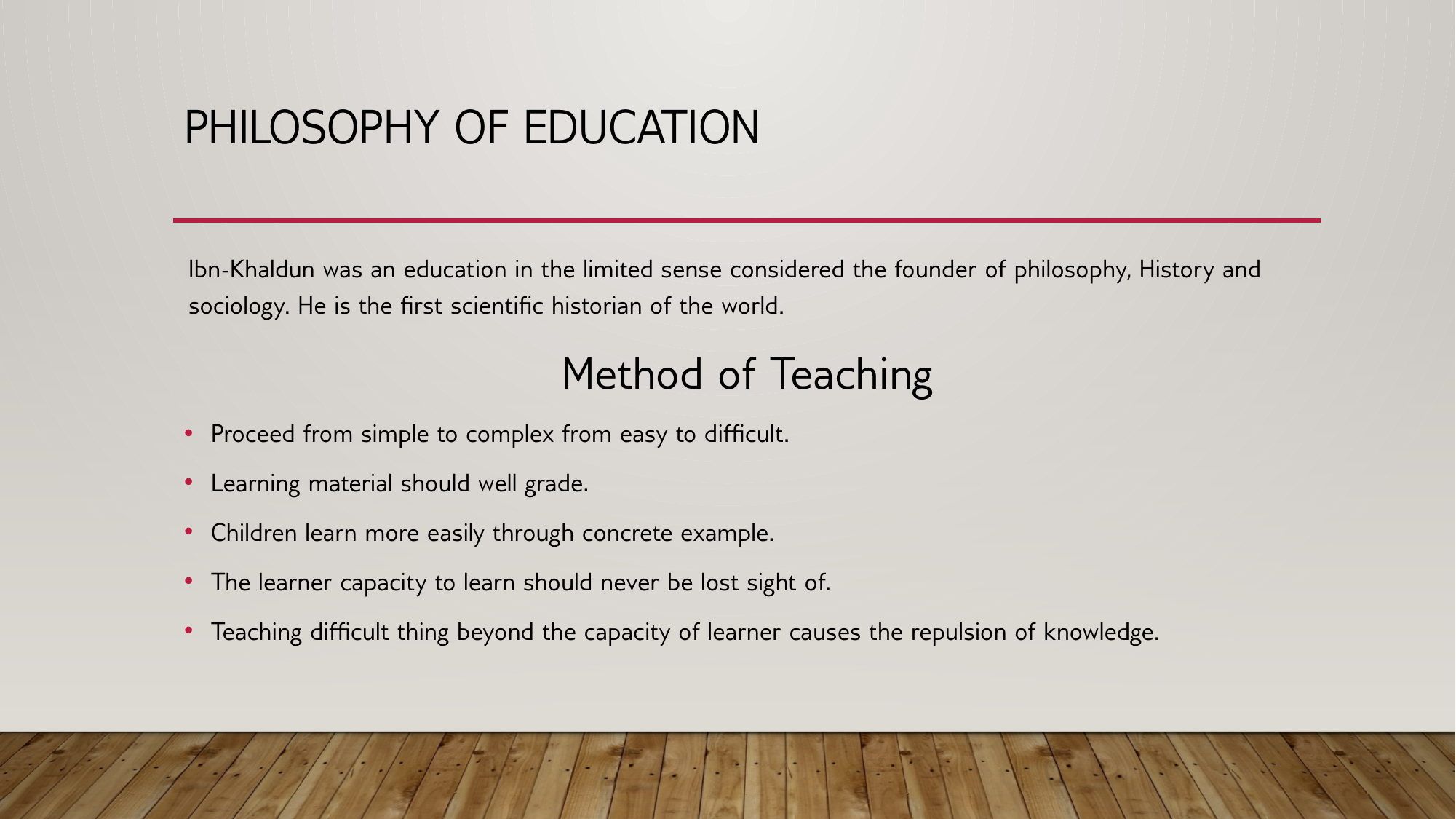

# Philosophy of Education
Ibn-Khaldun was an education in the limited sense considered the founder of philosophy, History and sociology. He is the first scientific historian of the world.
Method of Teaching
Proceed from simple to complex from easy to difficult.
Learning material should well grade.
Children learn more easily through concrete example.
The learner capacity to learn should never be lost sight of.
Teaching difficult thing beyond the capacity of learner causes the repulsion of knowledge.